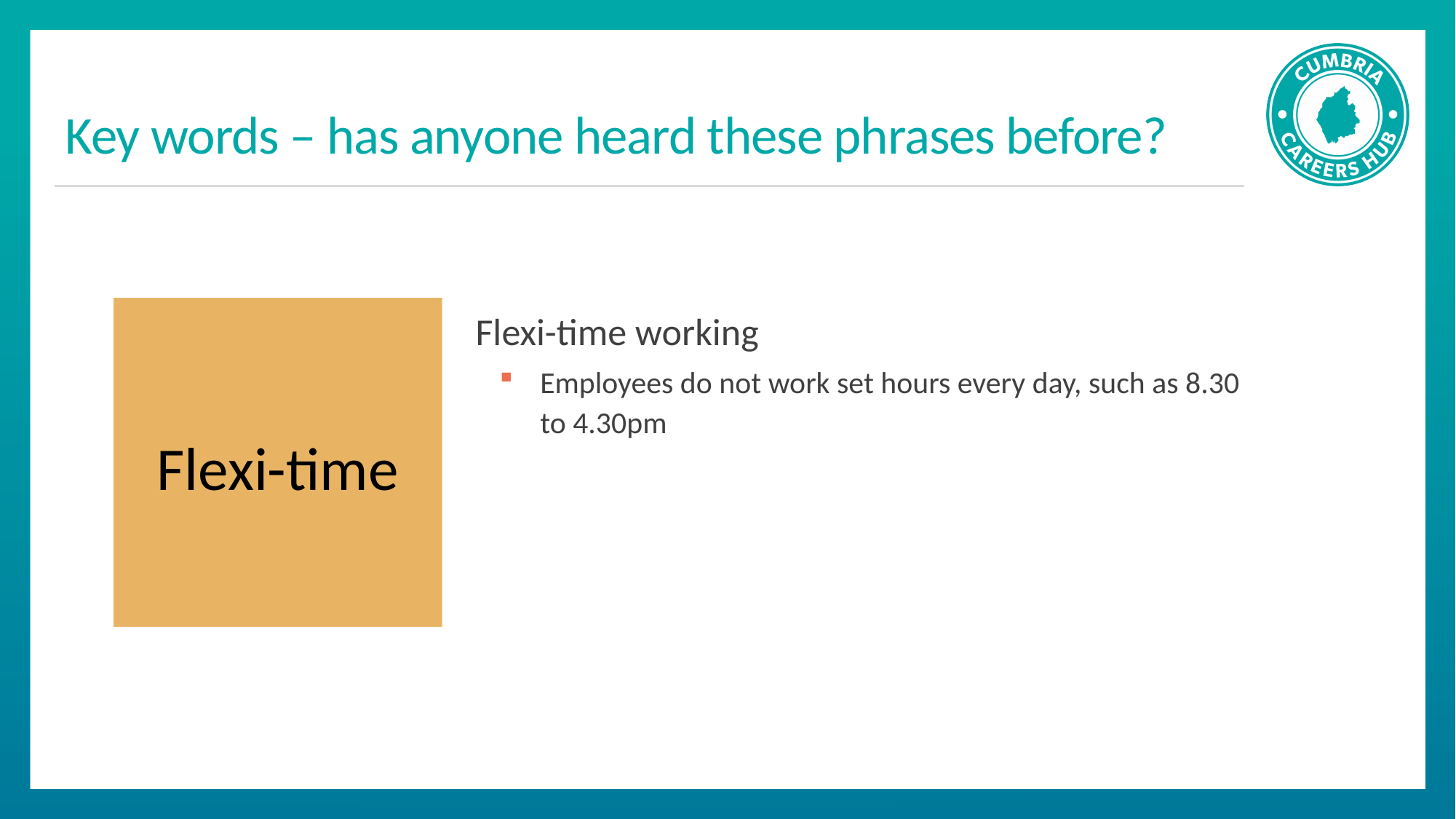

# Key words – has anyone heard these phrases before?

Flexi-time working
Employees do not work set hours every day, such as 8.30 to 4.30pm
Flexi-time